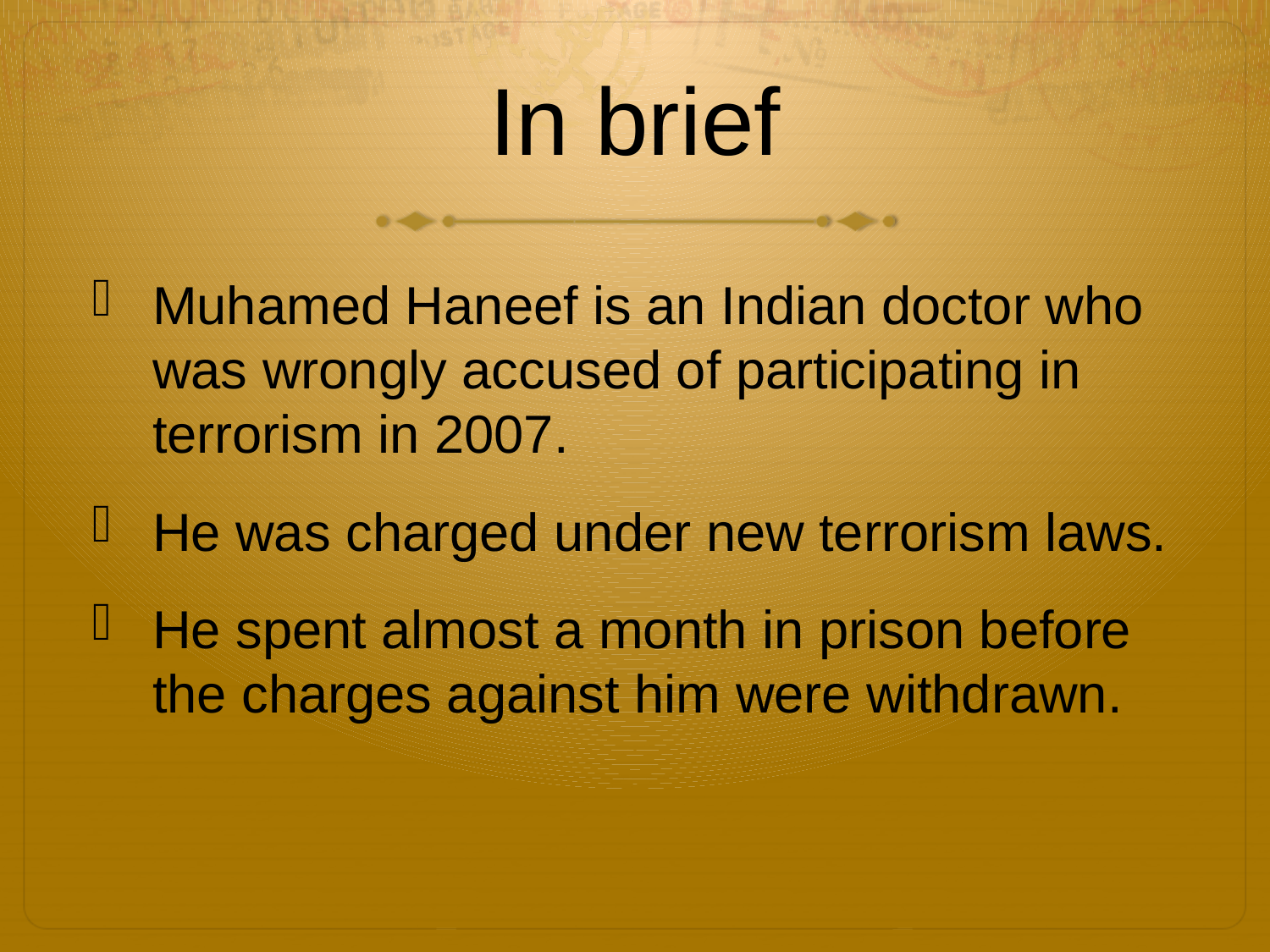

# In brief
Muhamed Haneef is an Indian doctor who was wrongly accused of participating in terrorism in 2007.
He was charged under new terrorism laws.
He spent almost a month in prison before the charges against him were withdrawn.